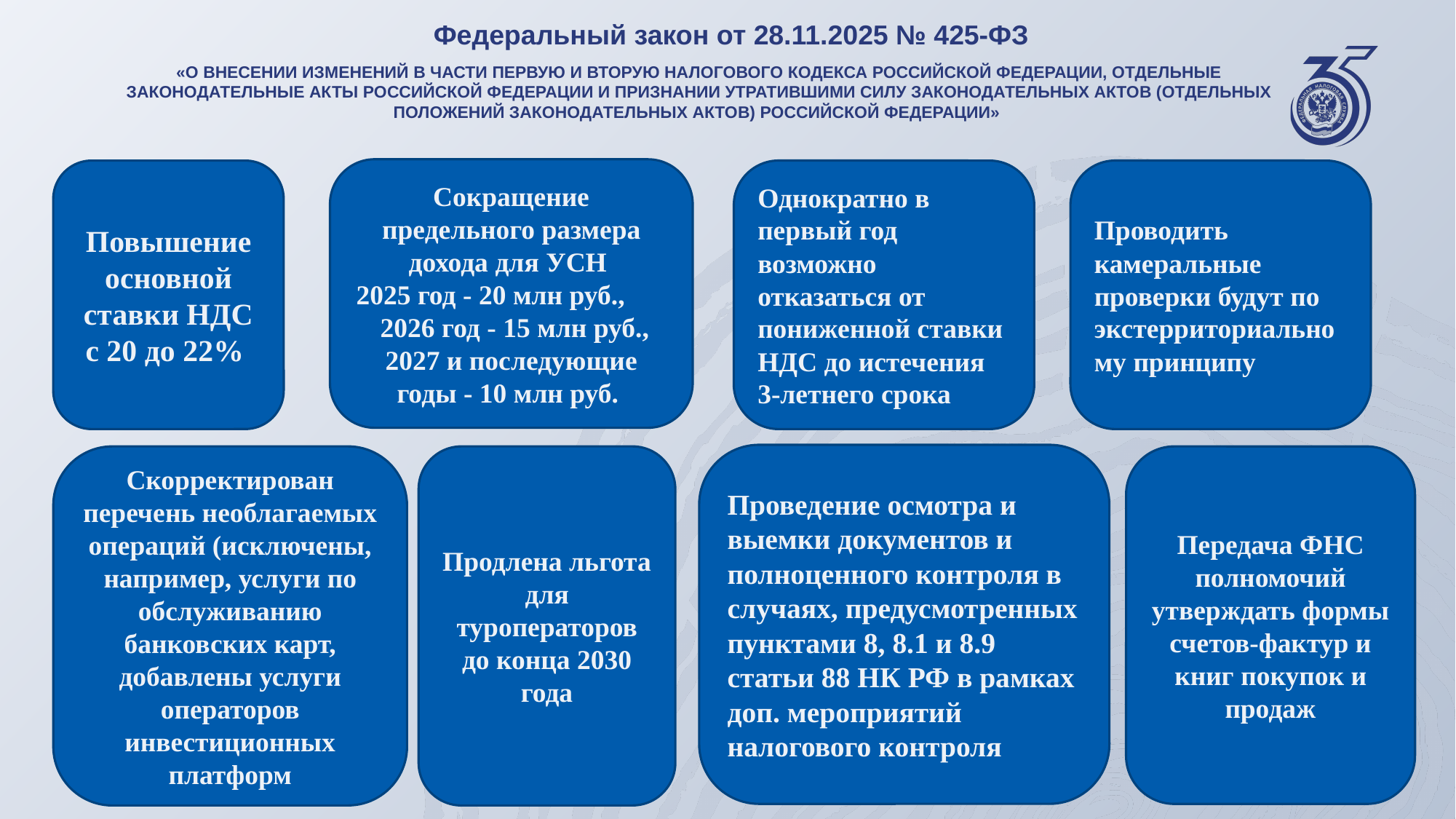

Федеральный закон от 28.11.2025 № 425-ФЗ
«О ВНЕСЕНИИ ИЗМЕНЕНИЙ В ЧАСТИ ПЕРВУЮ И ВТОРУЮ НАЛОГОВОГО КОДЕКСА РОССИЙСКОЙ ФЕДЕРАЦИИ, ОТДЕЛЬНЫЕ ЗАКОНОДАТЕЛЬНЫЕ АКТЫ РОССИЙСКОЙ ФЕДЕРАЦИИ И ПРИЗНАНИИ УТРАТИВШИМИ СИЛУ ЗАКОНОДАТЕЛЬНЫХ АКТОВ (ОТДЕЛЬНЫХ ПОЛОЖЕНИЙ ЗАКОНОДАТЕЛЬНЫХ АКТОВ) РОССИЙСКОЙ ФЕДЕРАЦИИ»
Сокращение предельного размера дохода для УСН
2025 год - 20 млн руб.,        2026 год - 15 млн руб., 2027 и последующие годы - 10 млн руб.

Однократно в первый год возможно отказаться от пониженной ставки НДС до истечения 3-летнего срока

Повышение основной ставки НДС с 20 до 22%
Проводить камеральные проверки будут по экстерриториальному принципу
Проведение осмотра и выемки документов и полноценного контроля в случаях, предусмотренных пунктами 8, 8.1 и 8.9 статьи 88 НК РФ в рамках доп. мероприятий налогового контроля
Скорректирован перечень необлагаемых операций (исключены, например, услуги по обслуживанию банковских карт, добавлены услуги операторов инвестиционных платформ
Продлена льгота для туроператоров до конца 2030 года
Передача ФНС полномочий утверждать формы счетов-фактур и книг покупок и продаж
2